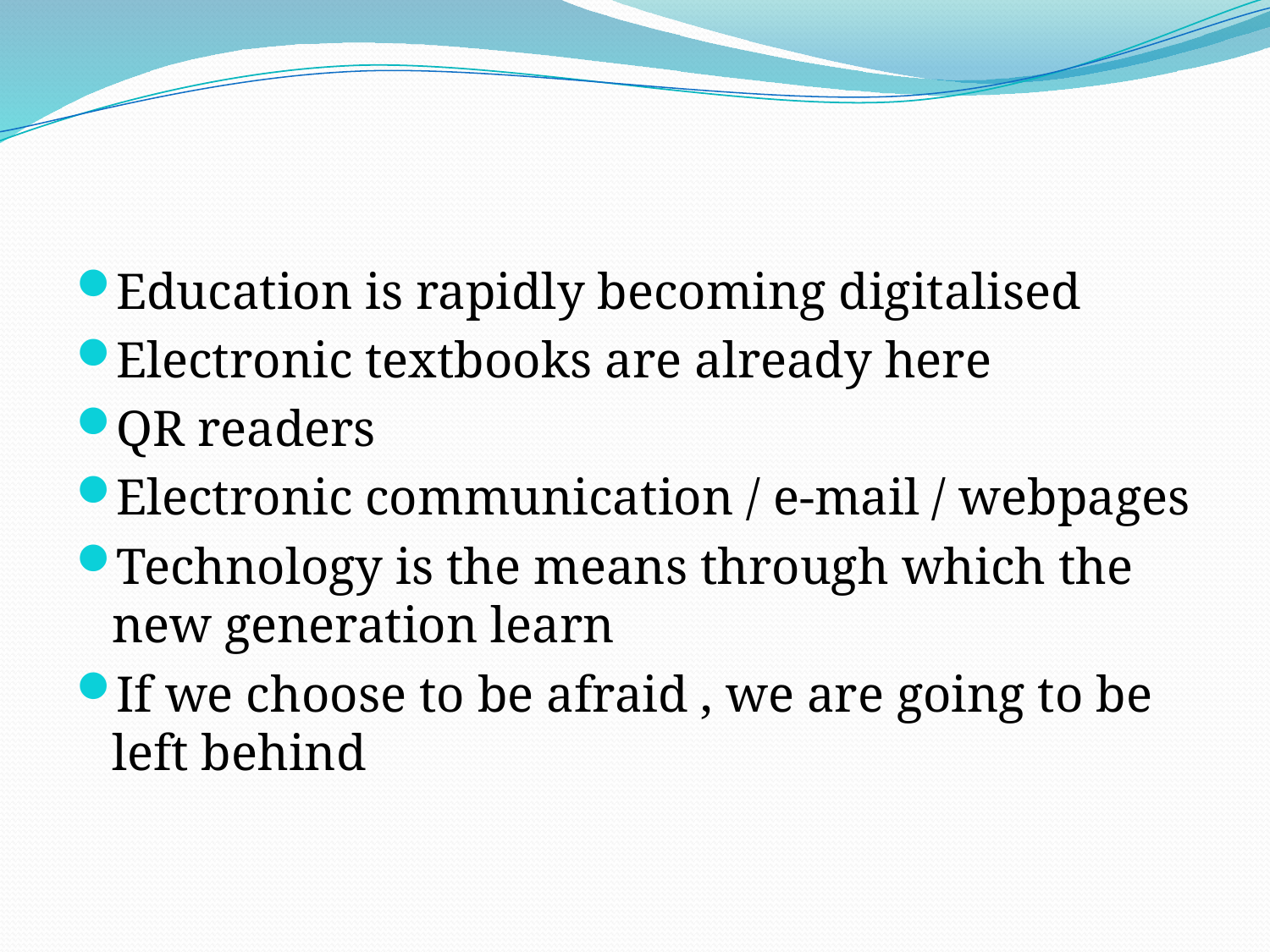

#

Education is rapidly becoming digitalised
Electronic textbooks are already here
QR readers
Electronic communication / e-mail / webpages
Technology is the means through which the new generation learn
If we choose to be afraid , we are going to be left behind